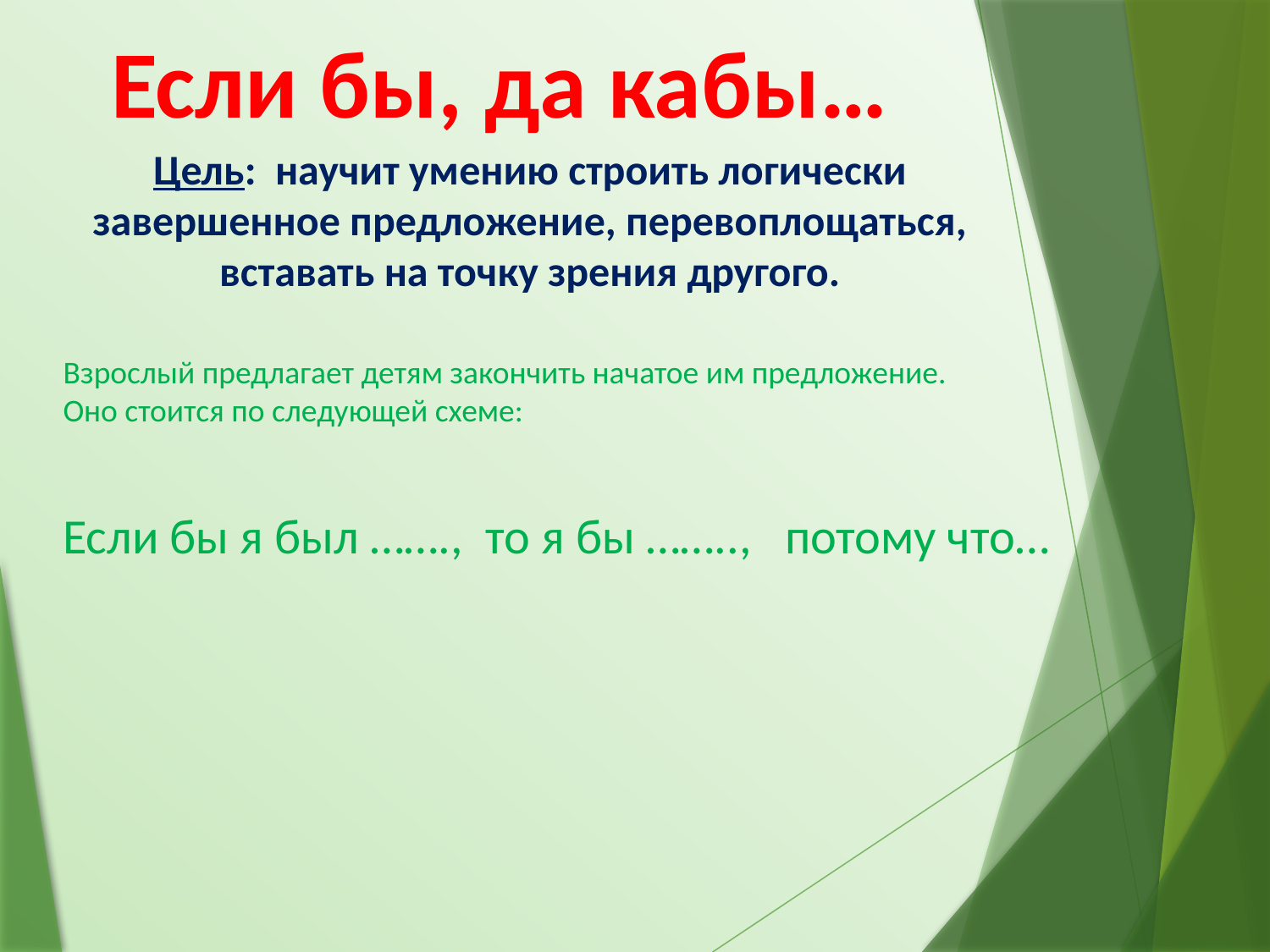

# Если бы, да кабы…
Цель:  научит умению строить логически завершенное предложение, перевоплощаться, вставать на точку зрения другого.
Взрослый предлагает детям закончить начатое им предложение.
Оно стоится по следующей схеме:

Если бы я был …….,  то я бы ……..,   потому что…